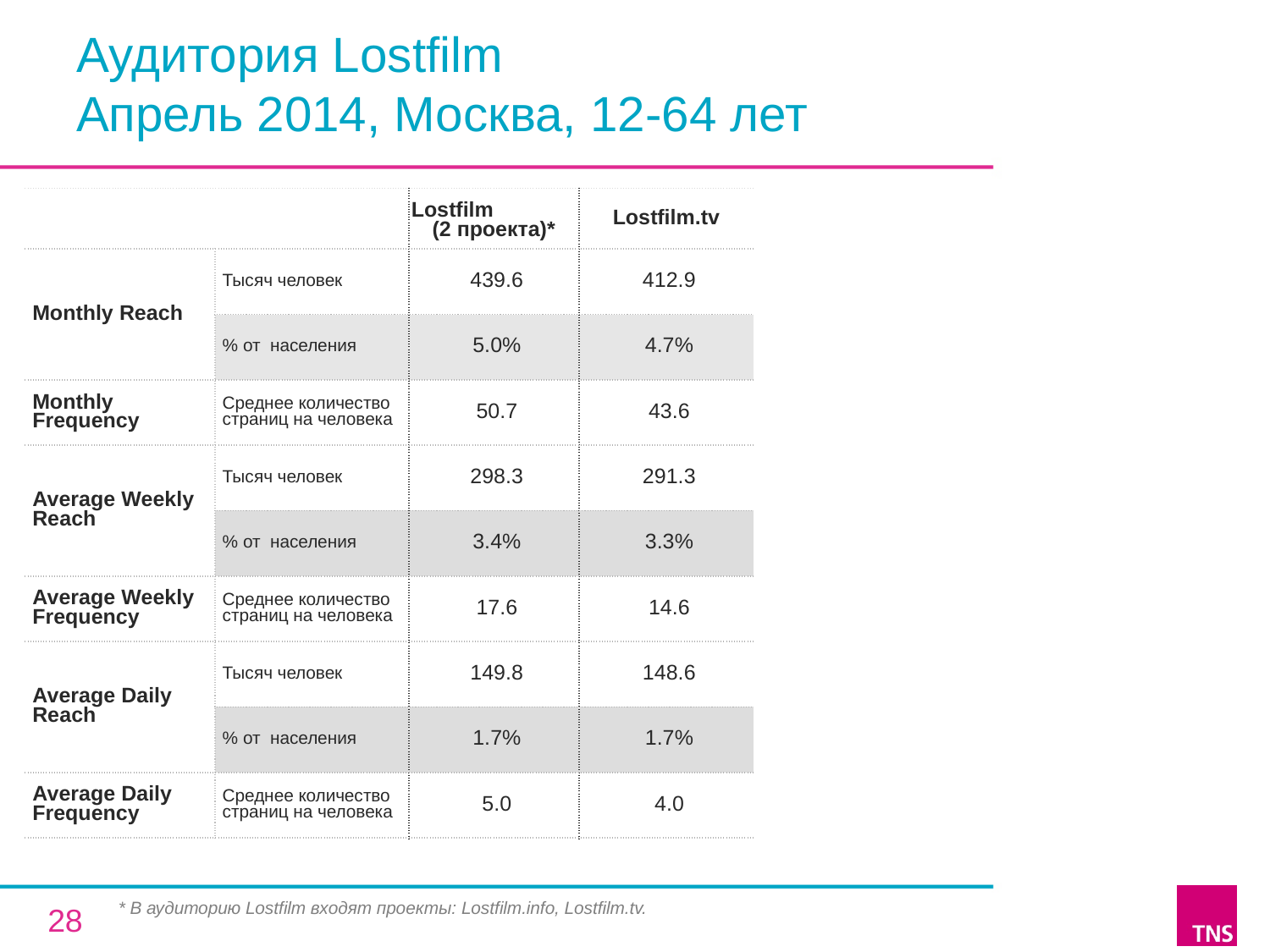

# Аудитория Lostfilm Апрель 2014, Москва, 12-64 лет
|  |  | Lostfilm (2 проекта)\* | Lostfilm.tv |
| --- | --- | --- | --- |
| Monthly Reach | Тысяч человек | 439.6 | 412.9 |
|  | % от населения | 5.0% | 4.7% |
| Monthly Frequency | Среднее количество страниц на человека | 50.7 | 43.6 |
| Average Weekly Reach | Тысяч человек | 298.3 | 291.3 |
|  | % от населения | 3.4% | 3.3% |
| Average Weekly Frequency | Среднее количество страниц на человека | 17.6 | 14.6 |
| Average Daily Reach | Тысяч человек | 149.8 | 148.6 |
|  | % от населения | 1.7% | 1.7% |
| Average Daily Frequency | Среднее количество страниц на человека | 5.0 | 4.0 |
* В аудиторию Lostfilm входят проекты: Lostfilm.info, Lostfilm.tv.
28